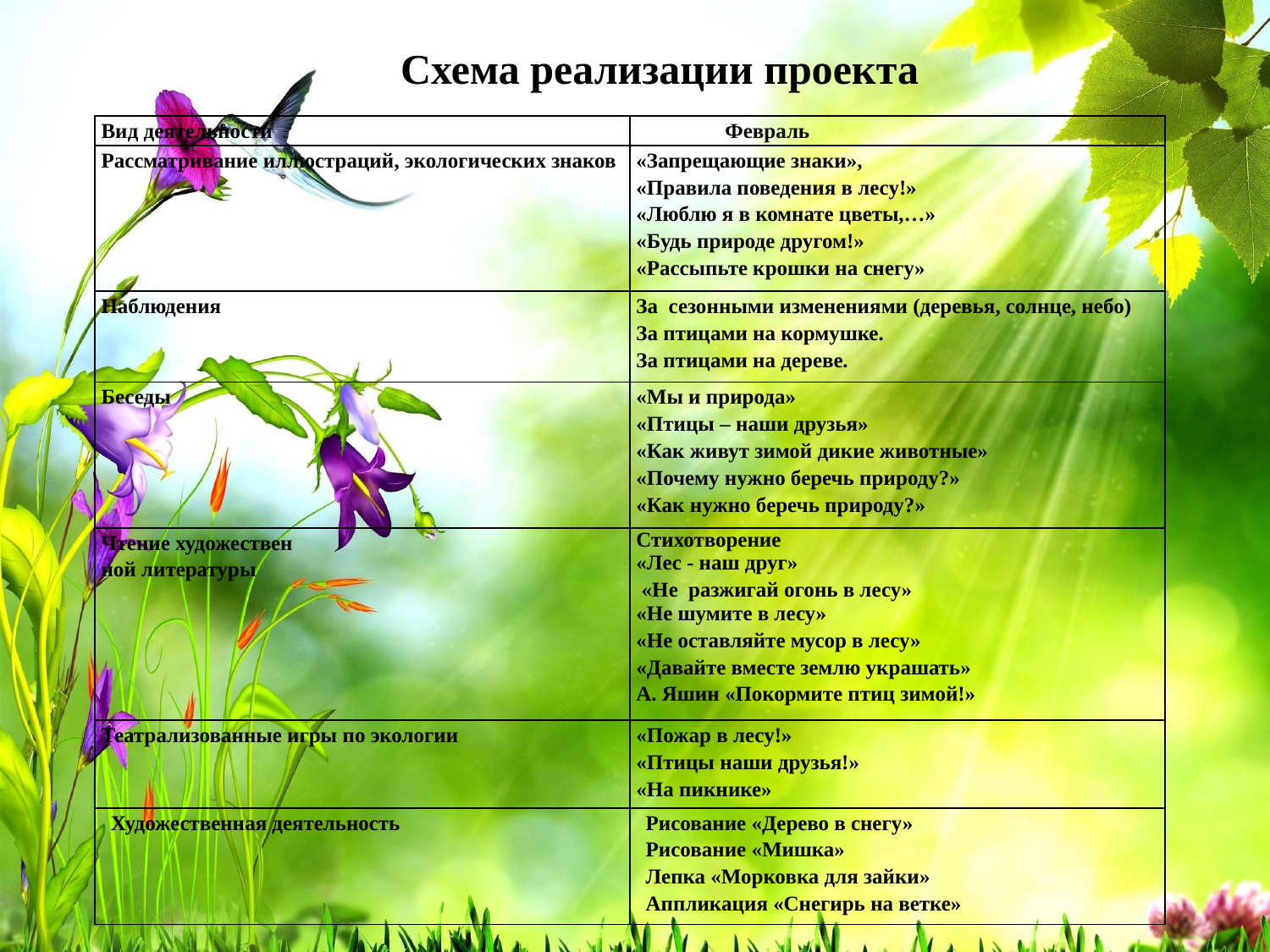

Схема реализации проекта
| Вид деятельности | Февраль |
| --- | --- |
| Рассматривание иллюстраций, экологических знаков | «Запрещающие знаки», «Правила поведения в лесу!» «Люблю я в комнате цветы,…» «Будь природе другом!» «Рассыпьте крошки на снегу» |
| Наблюдения | За сезонными изменениями (деревья, солнце, небо) За птицами на кормушке. За птицами на дереве. |
| Беседы | «Мы и природа» «Птицы – наши друзья» «Как живут зимой дикие животные» «Почему нужно беречь природу?» «Как нужно беречь природу?» |
| Чтение художествен ной литературы | Стихотворение «Лес - наш друг» «Не разжигай огонь в лесу» «Не шумите в лесу» «Не оставляйте мусор в лесу» «Давайте вместе землю украшать» А. Яшин «Покормите птиц зимой!» |
| Театрализованные игры по экологии | «Пожар в лесу!» «Птицы наши друзья!» «На пикнике» |
| Художественная деятельность | Рисование «Дерево в снегу» Рисование «Мишка» Лепка «Морковка для зайки» Аппликация «Снегирь на ветке» |